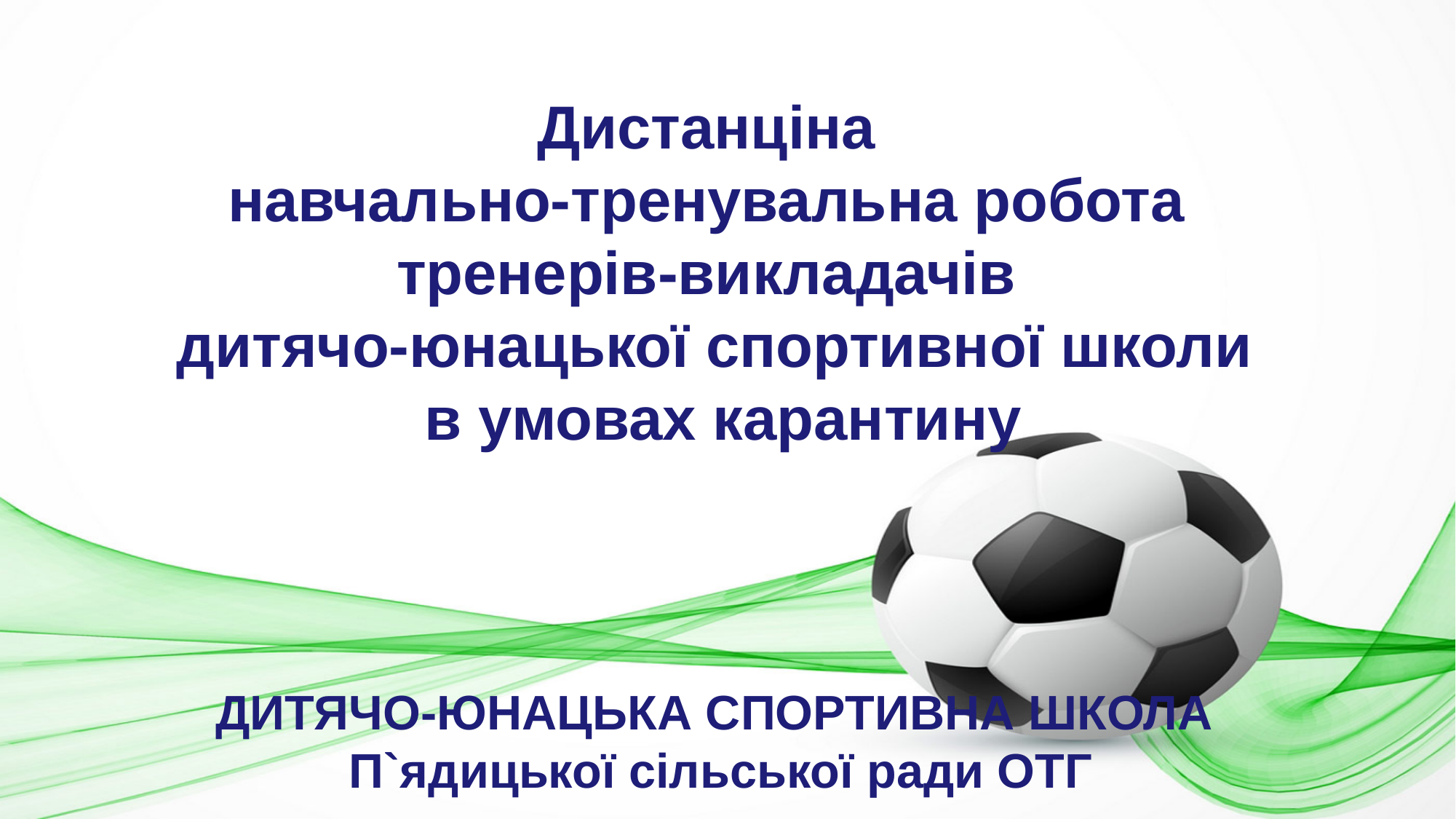

Дистанціна
навчально-тренувальна робота
тренерів-викладачів
дитячо-юнацької спортивної школи
 в умовах карантину
ДИТЯЧО-ЮНАЦЬКА СПОРТИВНА ШКОЛА
 П`ядицької сільської ради ОТГ